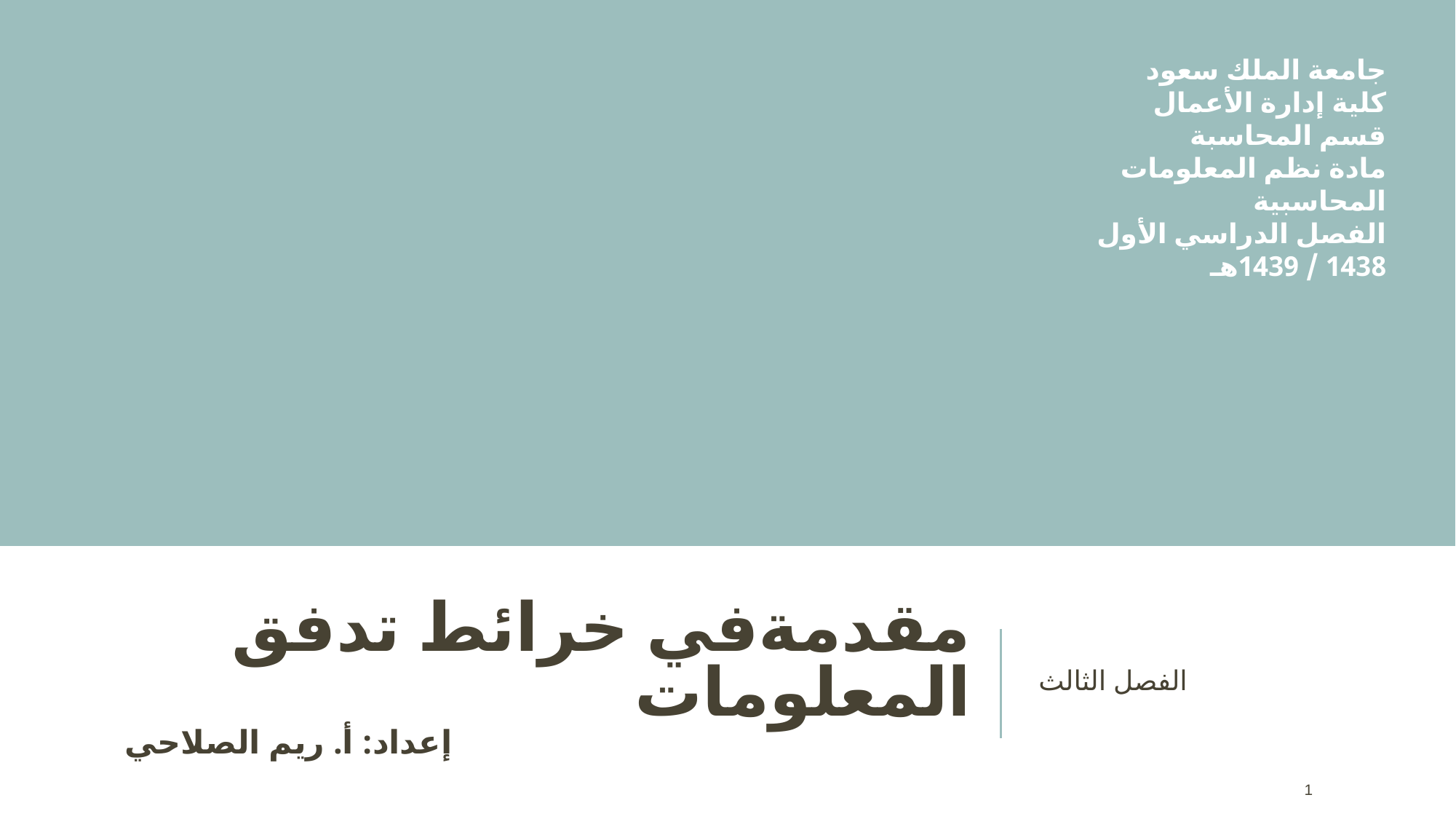

جامعة الملك سعود
كلية إدارة الأعمال
قسم المحاسبة
مادة نظم المعلومات المحاسبية
الفصل الدراسي الأول 1438 / 1439هـ
# مقدمةفي خرائط تدفق المعلومات إعداد: أ. ريم الصلاحي
الفصل الثالث
1